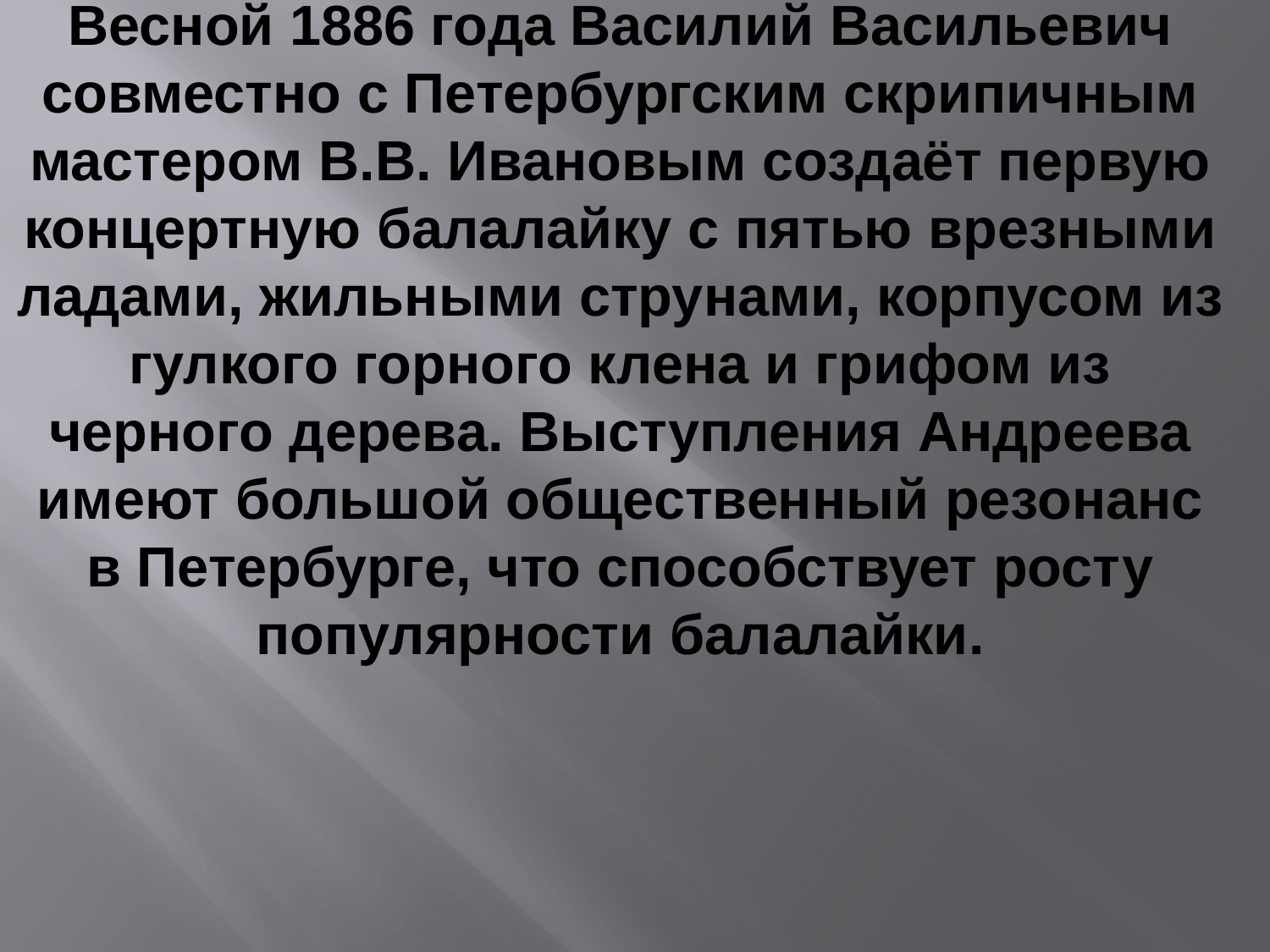

# Весной 1886 года Василий Васильевич совместно с Петербургским скрипичным мастером В.В. Ивановым создаёт первую концертную балалайку с пятью врезными ладами, жильными струнами, корпусом из гулкого горного клена и грифом из черного дерева. Выступления Андреева имеют большой общественный резонанс в Петербурге, что способствует росту популярности балалайки.